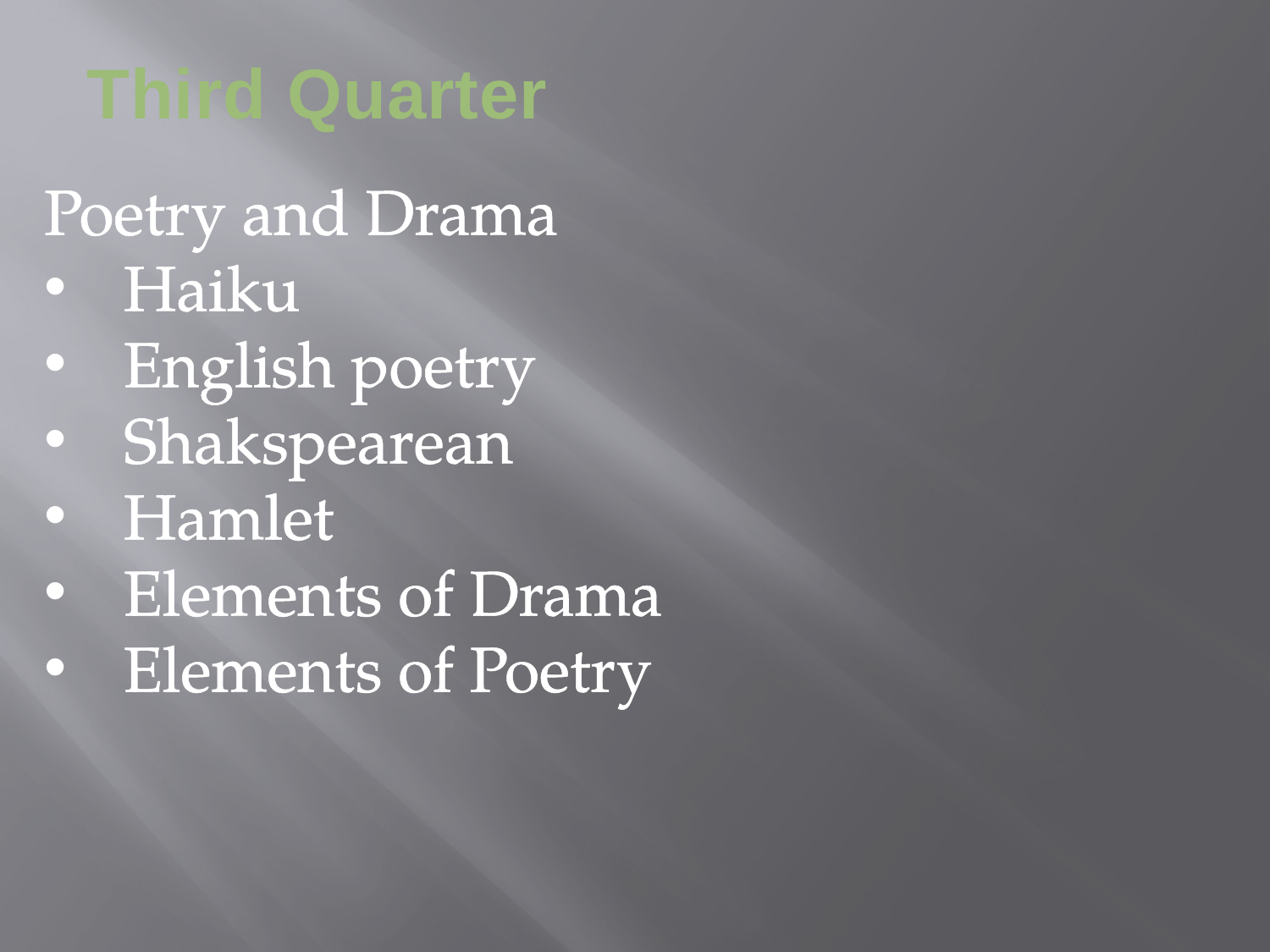

Third Quarter
Poetry and Drama
Haiku
English poetry
Shakspearean
Hamlet
Elements of Drama
Elements of Poetry